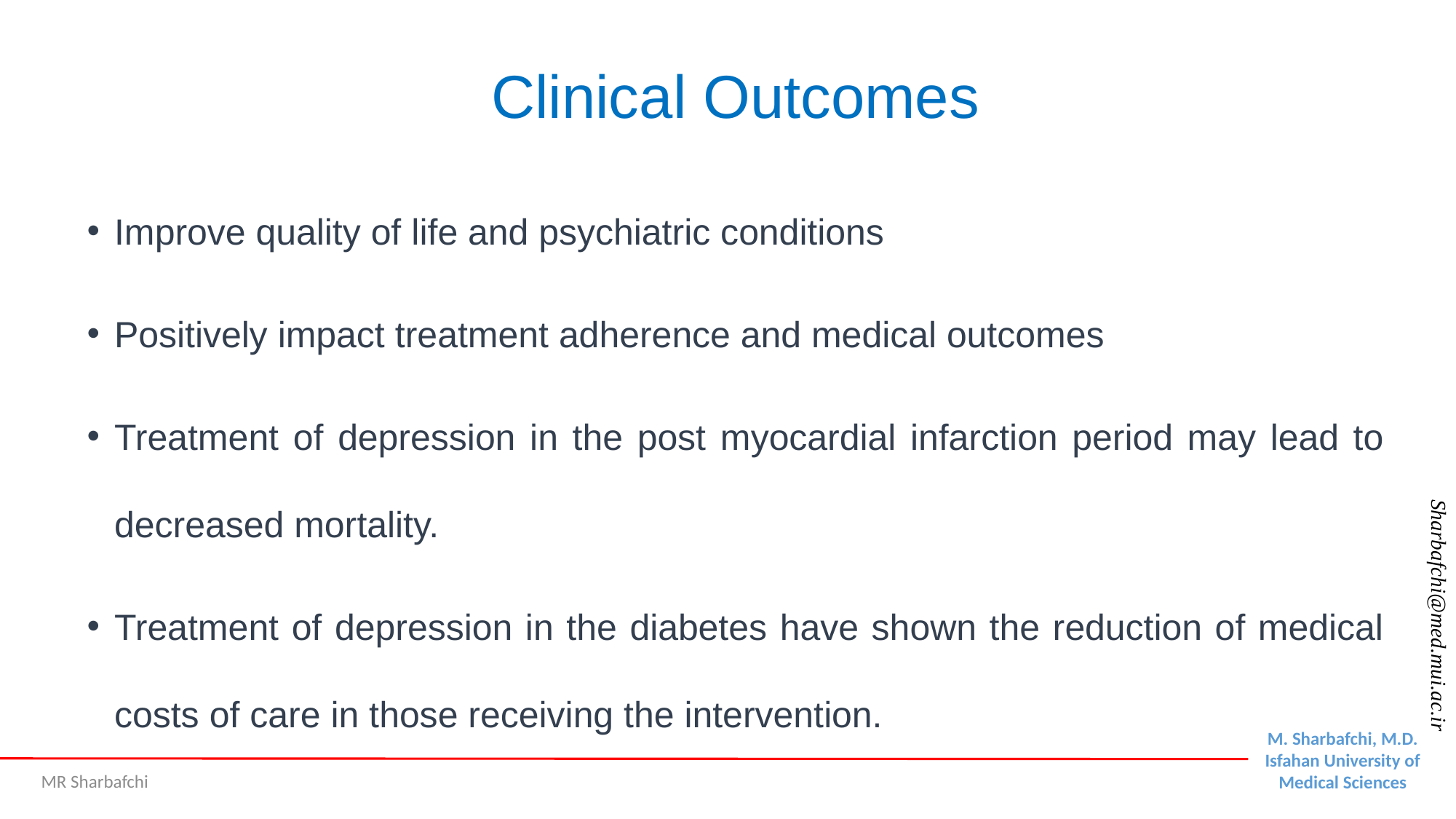

# Clinical Outcomes
Improve quality of life and psychiatric conditions
Positively impact treatment adherence and medical outcomes
Treatment of depression in the post myocardial infarction period may lead to decreased mortality.
Treatment of depression in the diabetes have shown the reduction of medical costs of care in those receiving the intervention.
MR Sharbafchi